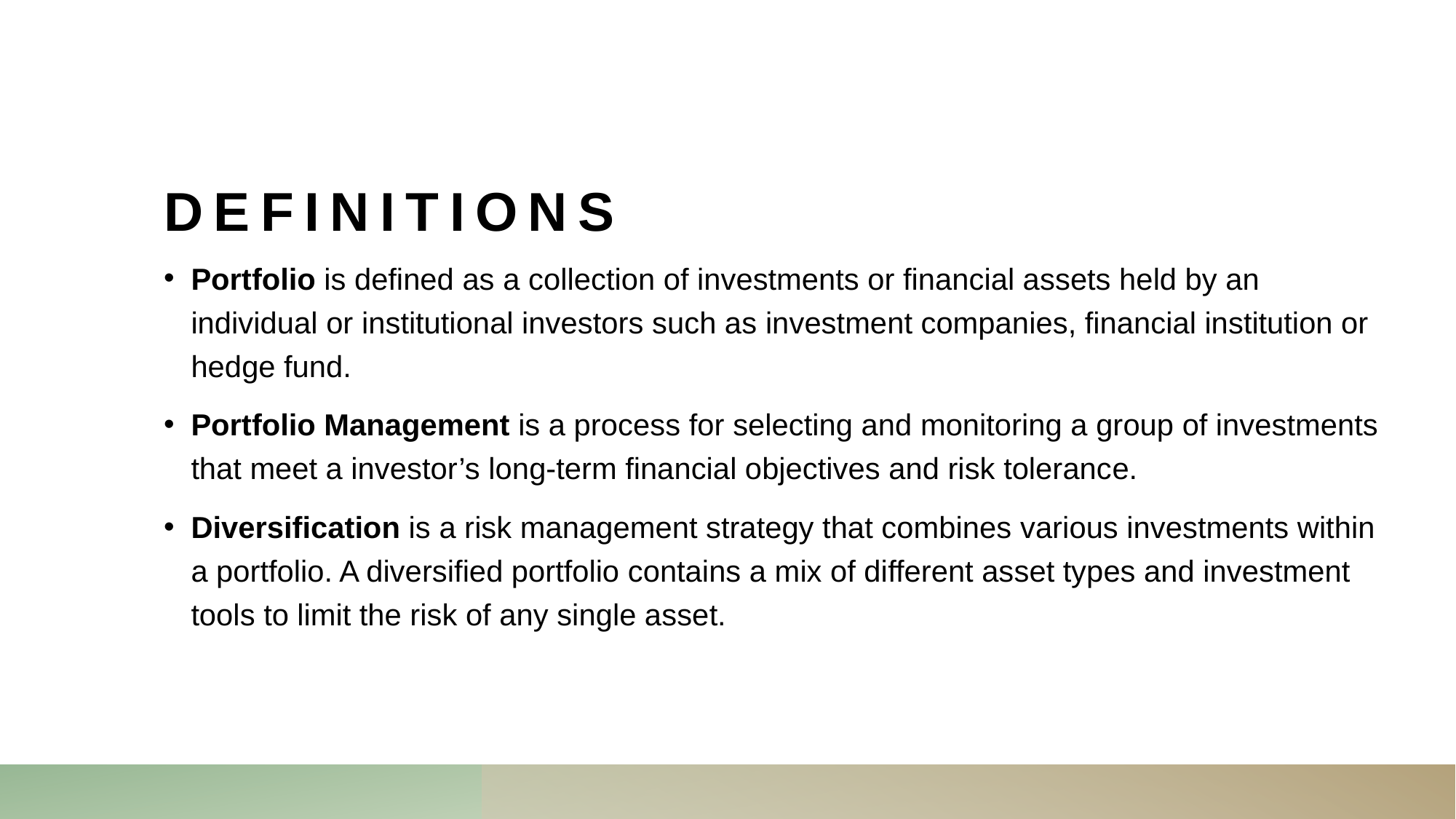

# Defınıtıons
Portfolio is defined as a collection of investments or financial assets held by an individual or institutional investors such as investment companies, financial institution or hedge fund.
Portfolio Management is a process for selecting and monitoring a group of investments that meet a investor’s long-term financial objectives and risk tolerance.
Diversification is a risk management strategy that combines various investments within a portfolio. A diversified portfolio contains a mix of different asset types and investment tools to limit the risk of any single asset.